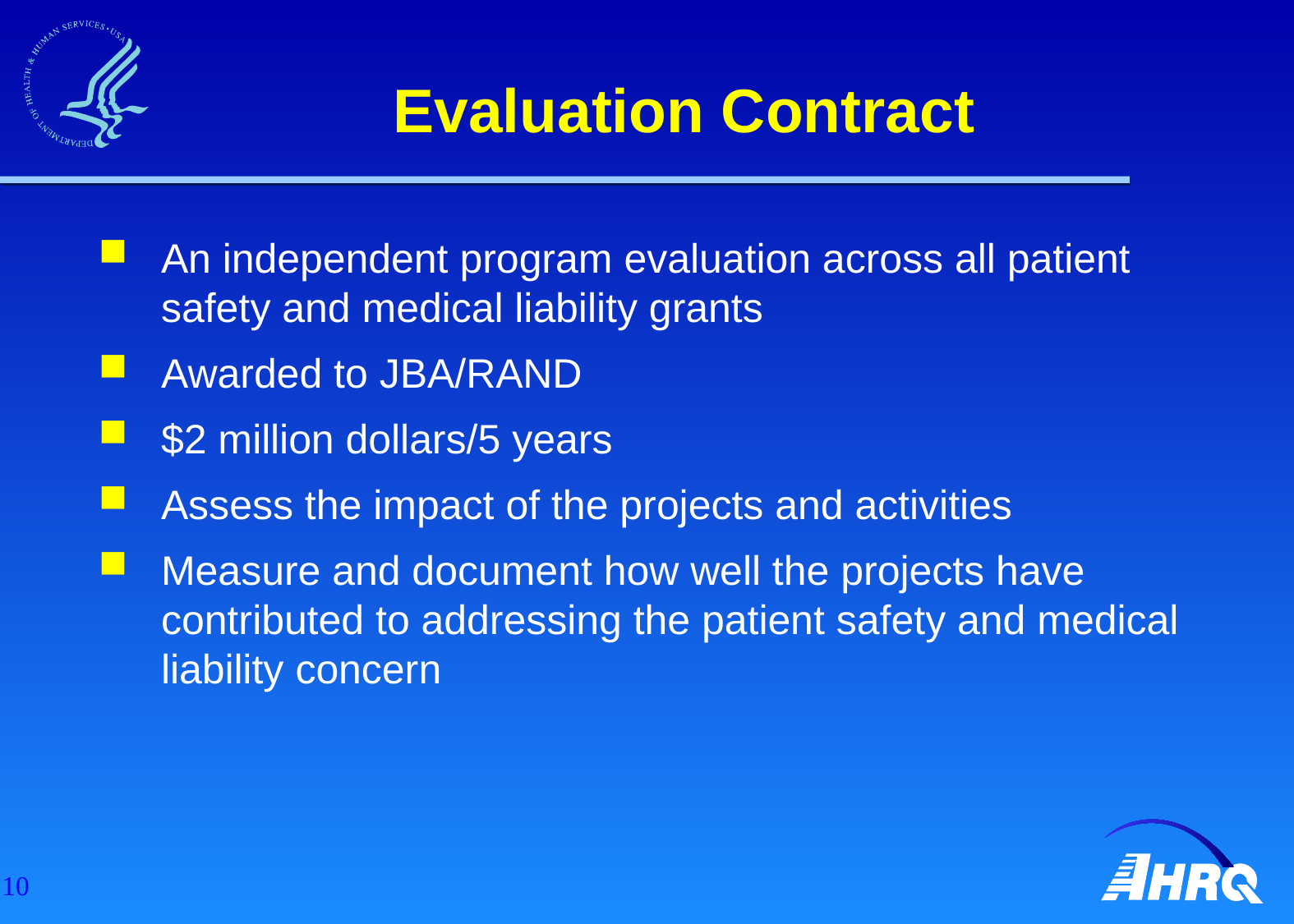

# Evaluation Contract
An independent program evaluation across all patient safety and medical liability grants
Awarded to JBA/RAND
$2 million dollars/5 years
Assess the impact of the projects and activities
Measure and document how well the projects have contributed to addressing the patient safety and medical liability concern